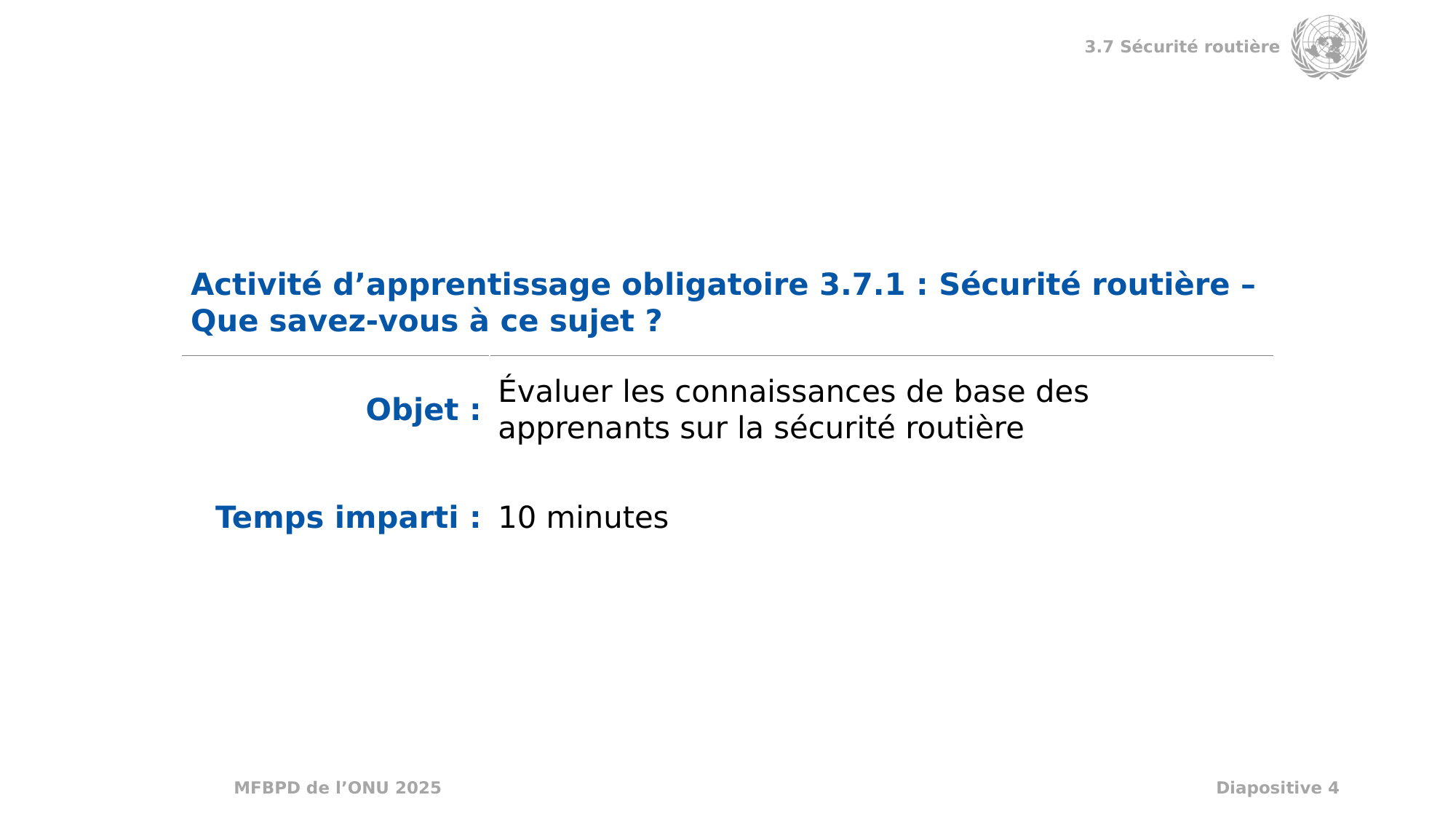

| Activité d’apprentissage obligatoire 3.7.1 : Sécurité routière – Que savez-vous à ce sujet ? |  |
| --- | --- |
| Objet : | Évaluer les connaissances de base des apprenants sur la sécurité routière |
| Temps imparti : | 10 minutes |